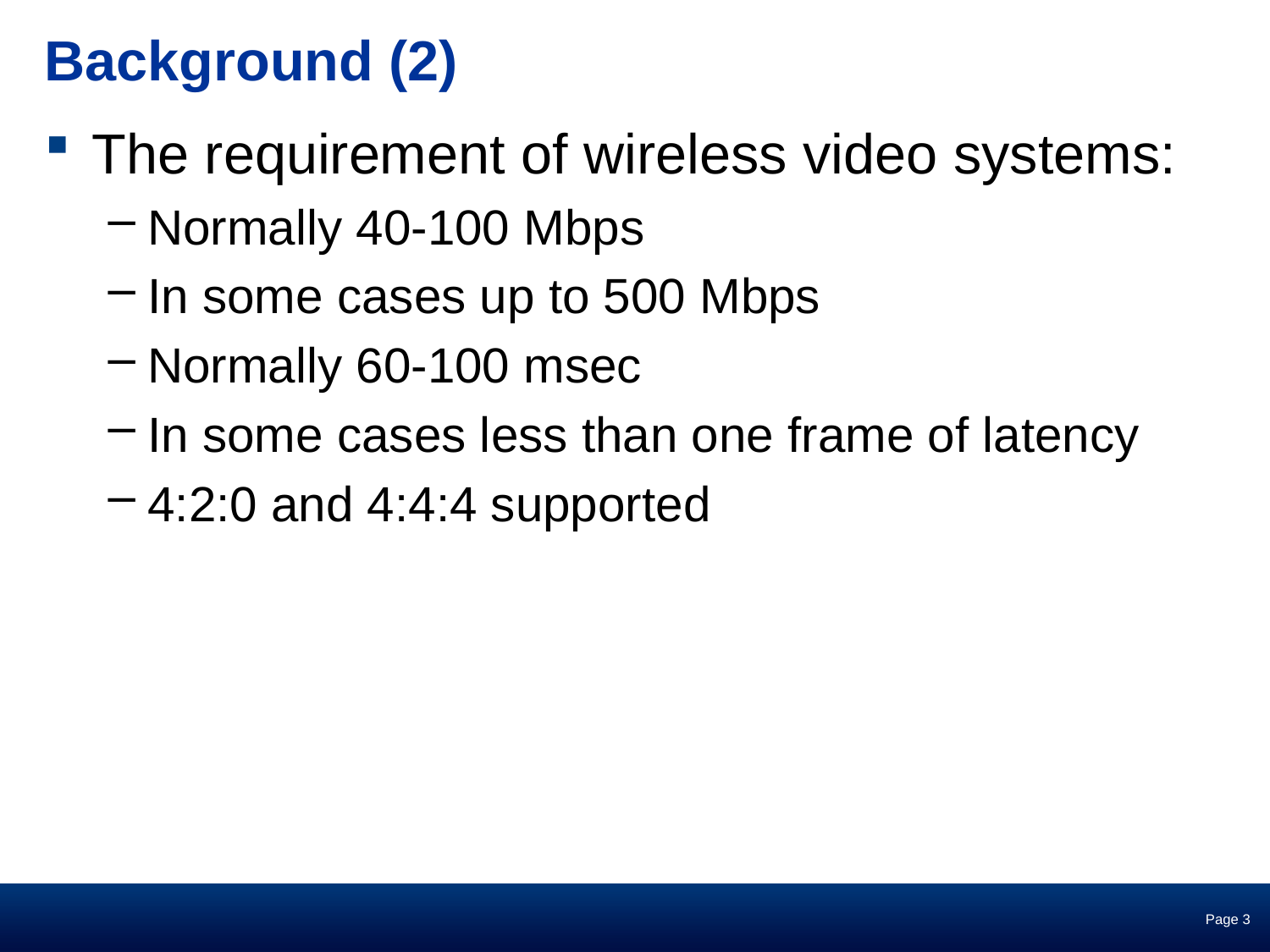

# Background (2)
The requirement of wireless video systems:
Normally 40-100 Mbps
In some cases up to 500 Mbps
Normally 60-100 msec
In some cases less than one frame of latency
4:2:0 and 4:4:4 supported